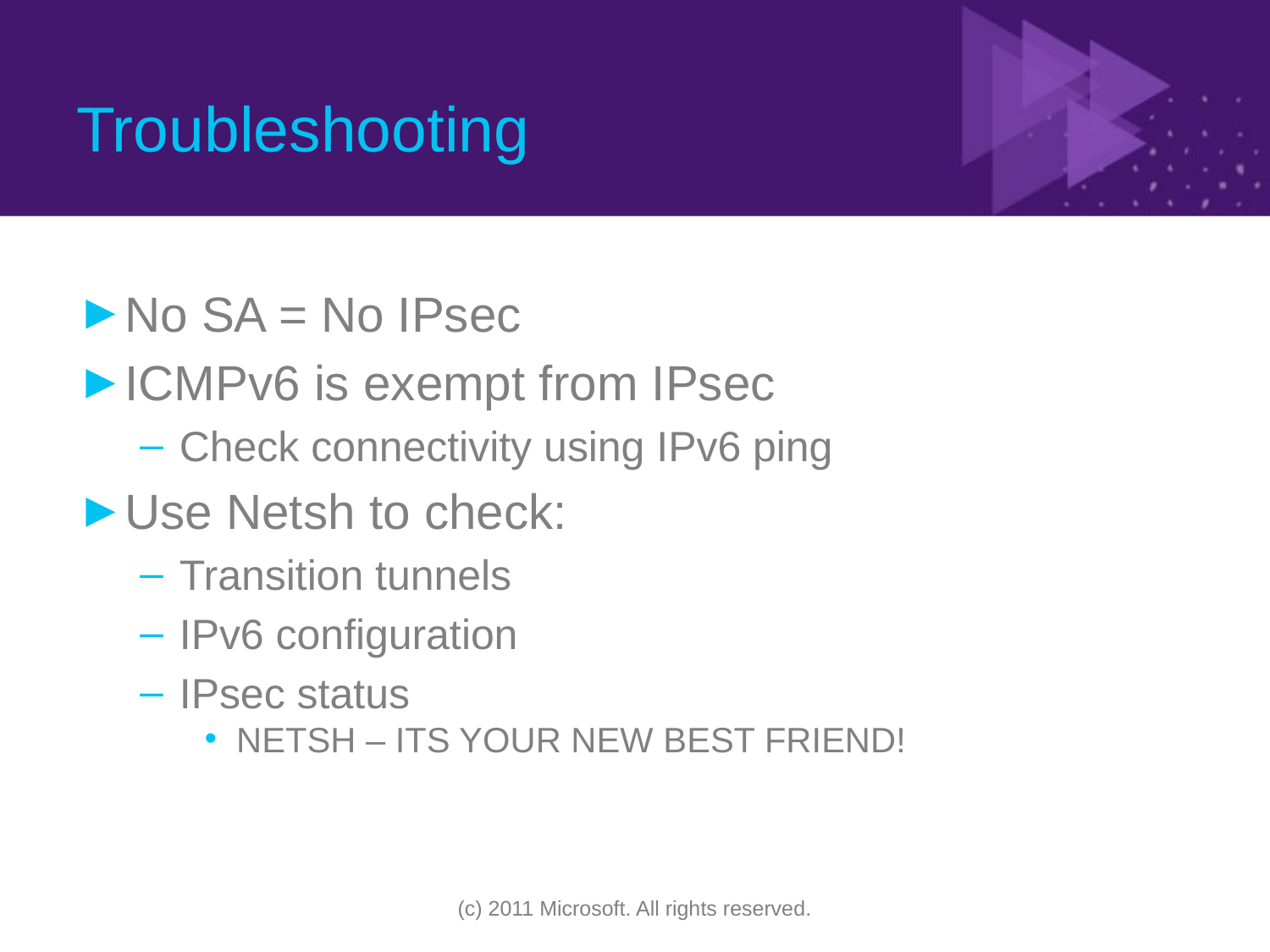

# Troubleshooting

NETSH – ITS YOUR NEW BEST FRIEND!

No SA = No IPsec
ICMPv6 is exempt from IPsec
Check connectivity using IPv6 ping
Use Netsh to check:
Transition tunnels
IPv6 configuration
IPsec status
(c) 2011 Microsoft. All rights reserved.